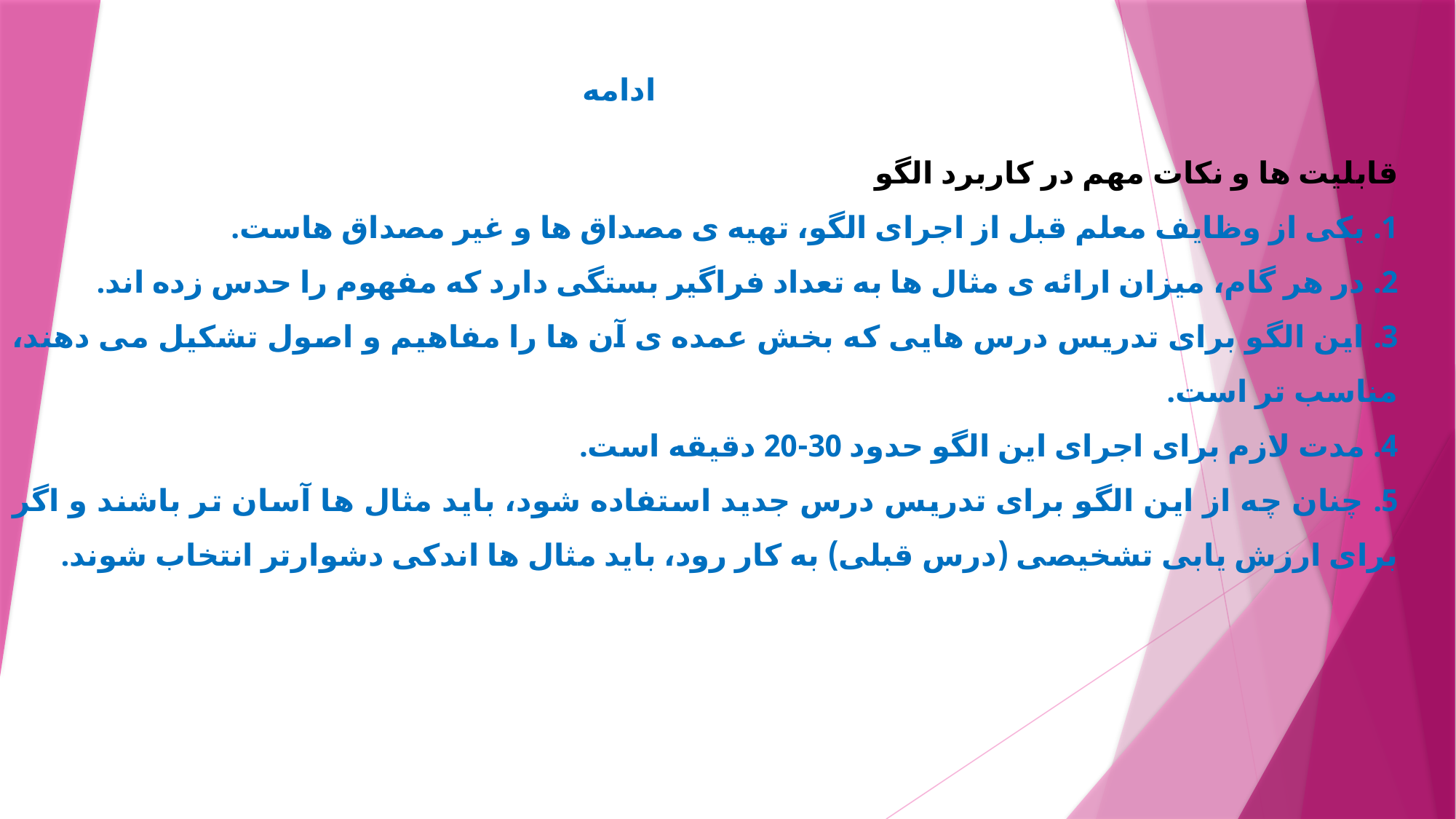

# ادامه
قابلیت ها و نکات مهم در کاربرد الگو
1.‏ یکی از وظایف معلم قبل از اجرای الگو، تهیه ی مصداق ها و غیر مصداق هاست.
2. در هر گام، میزان ارائه ی مثال ها به تعداد فراگیر بستگی دارد که مفهوم را حدس زده اند.
3. این الگو برای تدریس درس هایی که بخش عمده ی آن ها را مفاهیم و اصول تشکیل می دهند، مناسب تر است.
4. مدت لازم برای اجرای این الگو حدود 30-20 دقیقه است.
5. چنان چه از این الگو برای تدریس درس جدید استفاده شود، باید مثال ها آسان تر باشند و اگر برای ارزش یابی تشخیصی (درس قبلی) به کار رود، باید مثال ها اندکی دشوارتر انتخاب شوند.